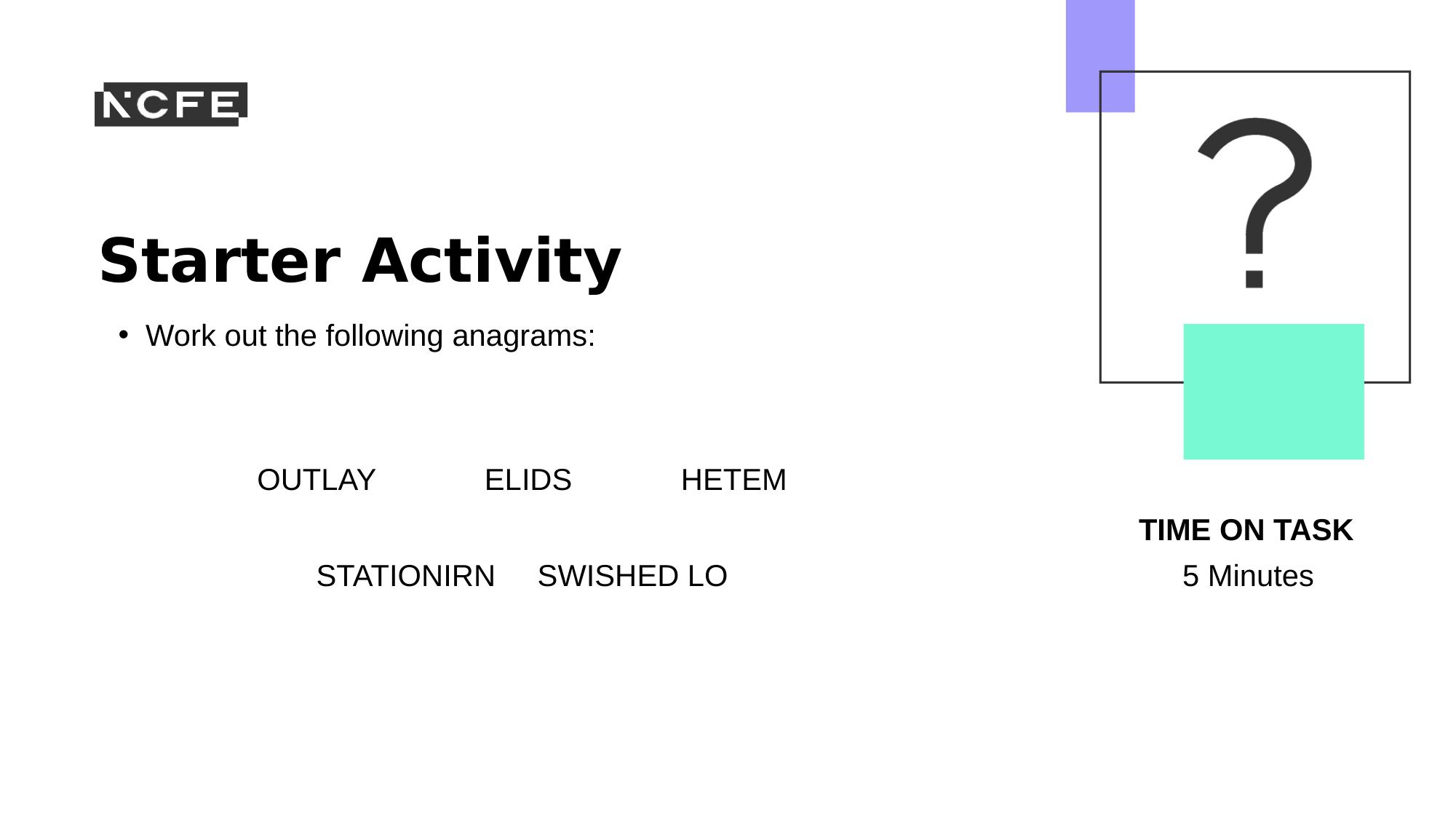

Work out the following anagrams:

OUTLAY             ELIDS             HETEM

STATIONIRN     SWISHED LO
5 Minutes